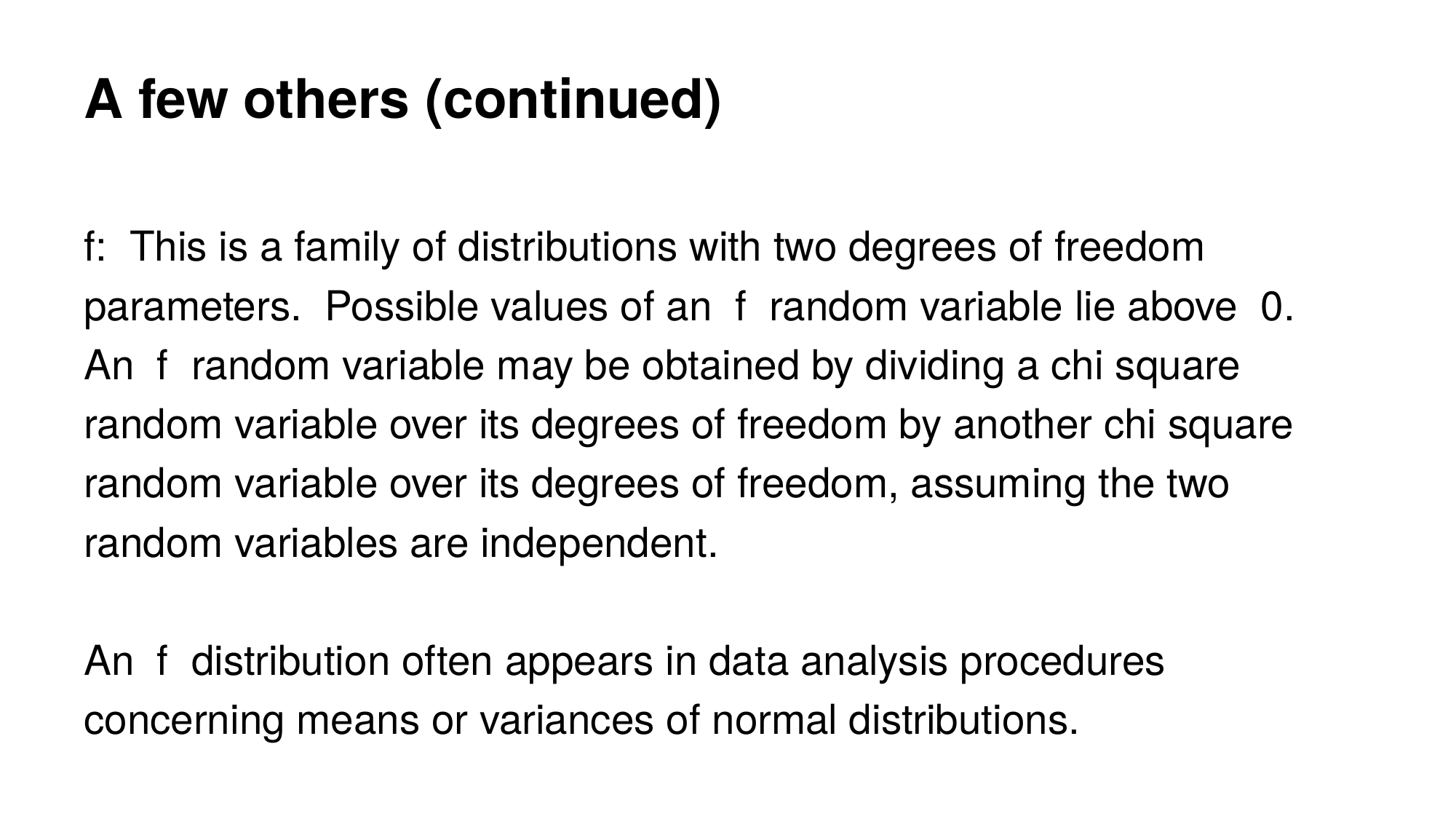

# A few others (continued)
f:  This is a family of distributions with two degrees of freedom parameters.  Possible values of an  f  random variable lie above  0.  An  f  random variable may be obtained by dividing a chi square random variable over its degrees of freedom by another chi square random variable over its degrees of freedom, assuming the two random variables are independent.

An  f  distribution often appears in data analysis procedures concerning means or variances of normal distributions.